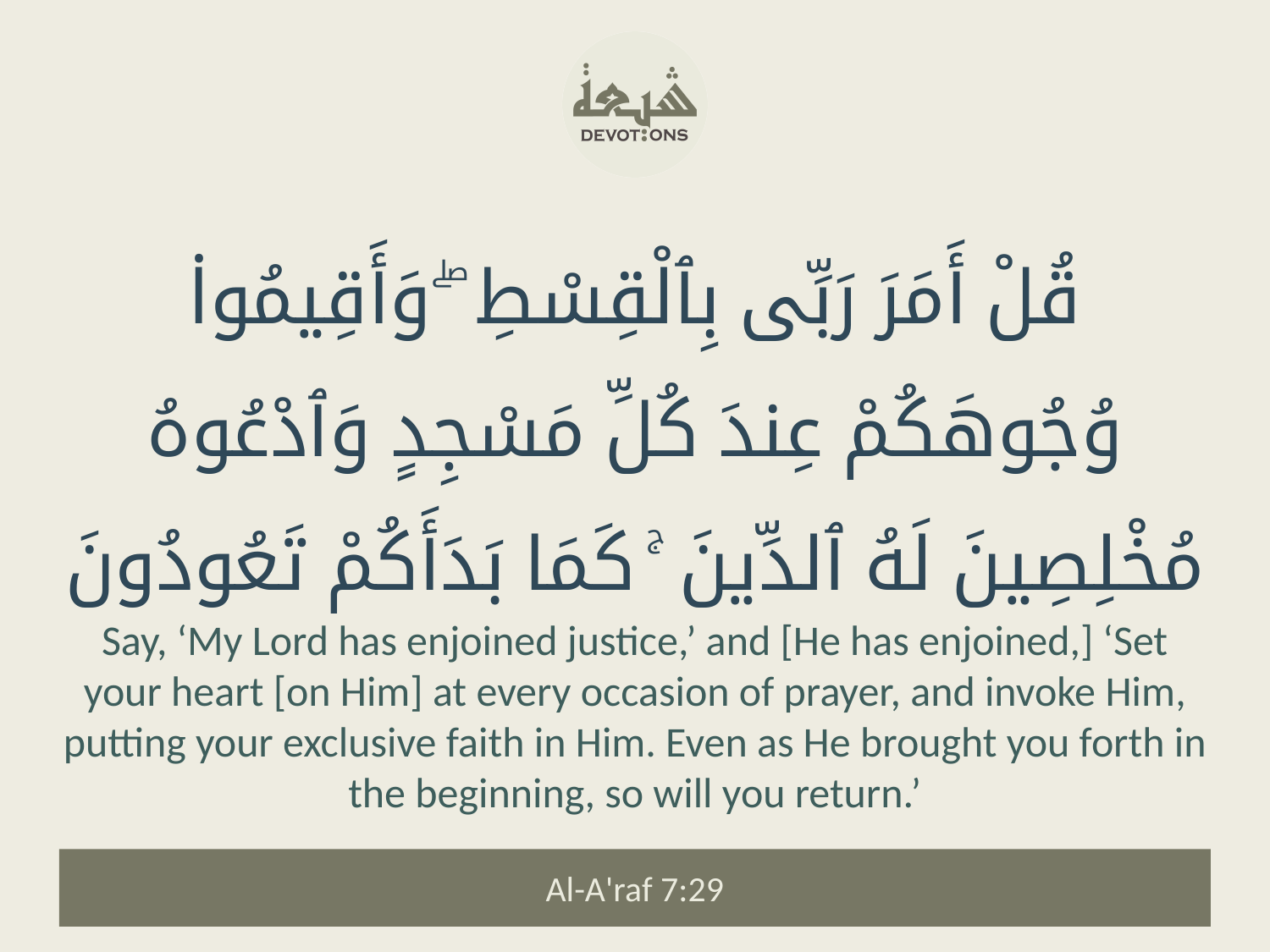

قُلْ أَمَرَ رَبِّى بِٱلْقِسْطِ ۖ وَأَقِيمُوا۟ وُجُوهَكُمْ عِندَ كُلِّ مَسْجِدٍ وَٱدْعُوهُ مُخْلِصِينَ لَهُ ٱلدِّينَ ۚ كَمَا بَدَأَكُمْ تَعُودُونَ
Say, ‘My Lord has enjoined justice,’ and [He has enjoined,] ‘Set your heart [on Him] at every occasion of prayer, and invoke Him, putting your exclusive faith in Him. Even as He brought you forth in the beginning, so will you return.’
Al-A'raf 7:29